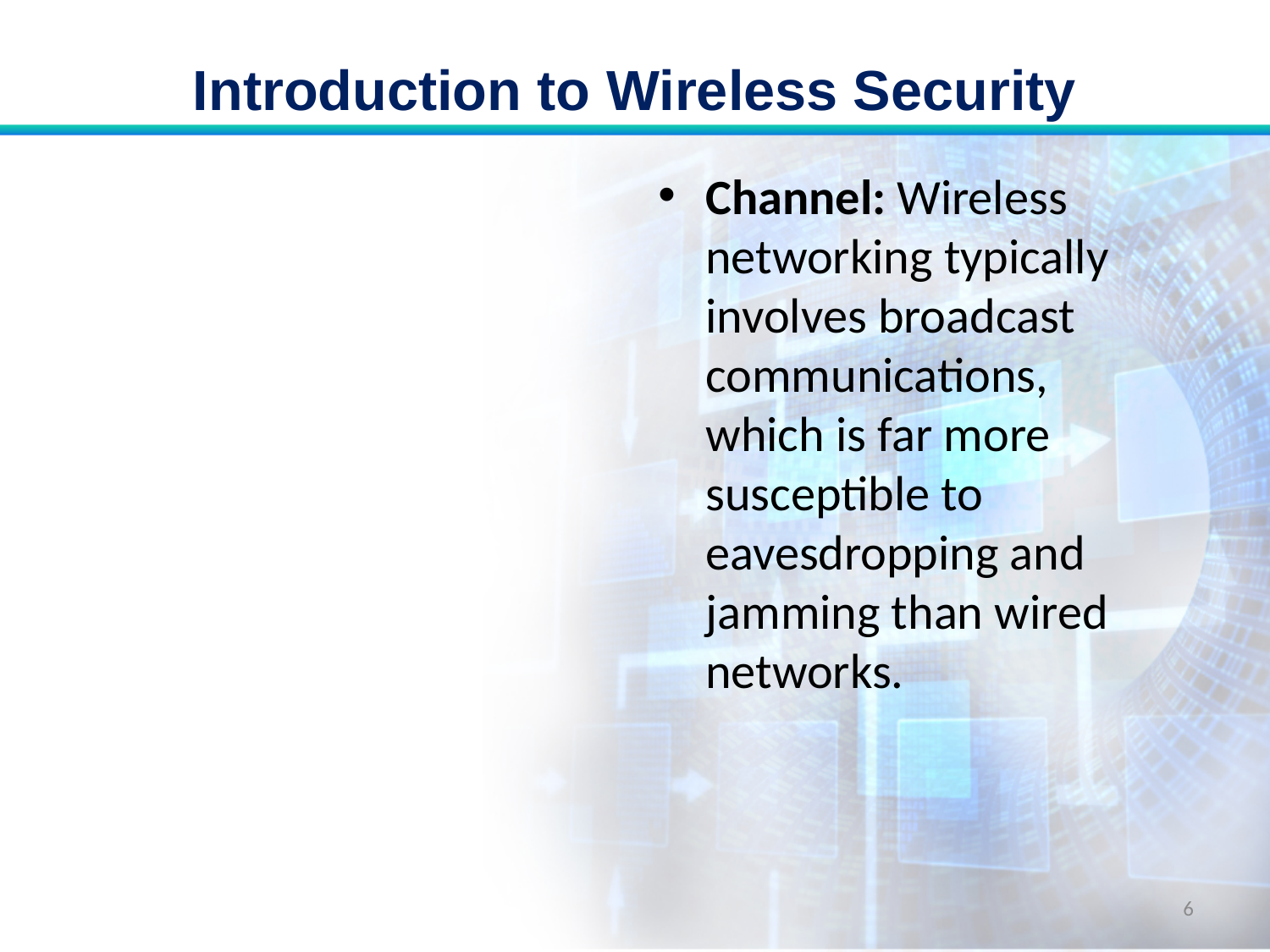

# Introduction to Wireless Security
Channel: Wireless networking typically involves broadcast communications, which is far more susceptible to eavesdropping and jamming than wired networks.
6